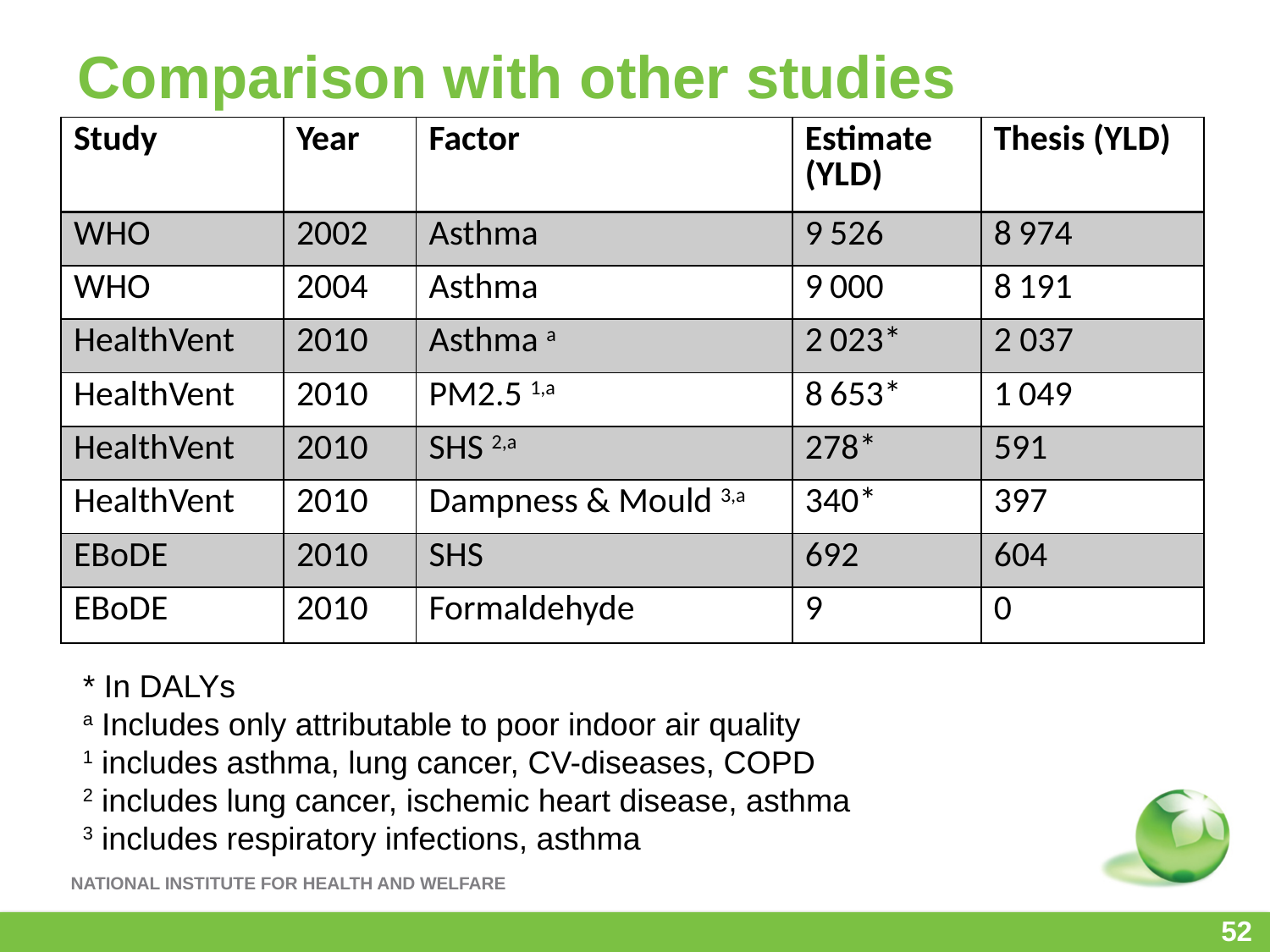

# Comparison with other studies
| Study | Year | Factor | Estimate (YLD) | Thesis (YLD) |
| --- | --- | --- | --- | --- |
| WHO | 2002 | Asthma | 9 526 | 8 974 |
| WHO | 2004 | Asthma | 9 000 | 8 191 |
| HealthVent | 2010 | Asthma a | 2 023\* | 2 037 |
| HealthVent | 2010 | PM2.5 1,a | 8 653\* | 1 049 |
| HealthVent | 2010 | SHS 2,a | 278\* | 591 |
| HealthVent | 2010 | Dampness & Mould 3,a | 340\* | 397 |
| EBoDE | 2010 | SHS | 692 | 604 |
| EBoDE | 2010 | Formaldehyde | 9 | 0 |
* In DALYs
a Includes only attributable to poor indoor air quality
1 includes asthma, lung cancer, CV-diseases, COPD
2 includes lung cancer, ischemic heart disease, asthma
3 includes respiratory infections, asthma
52